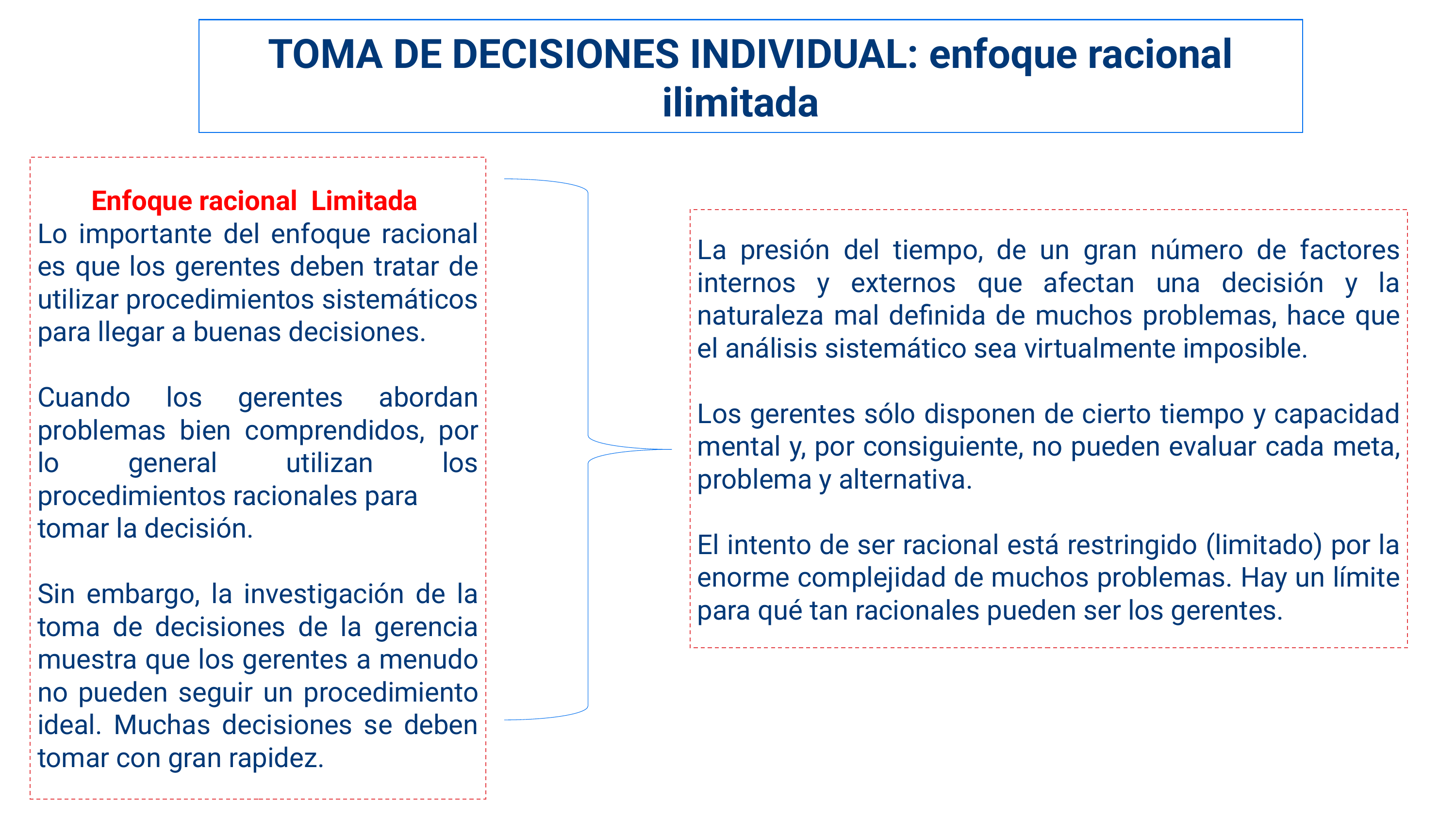

TOMA DE DECISIONES INDIVIDUAL: enfoque racional ilimitada
Enfoque racional  Limitada
Lo importante del enfoque racional es que los gerentes deben tratar de utilizar procedimientos sistemáticos para llegar a buenas decisiones.

Cuando los gerentes abordan problemas bien comprendidos, por lo general utilizan los procedimientos racionales para
tomar la decisión.

Sin embargo, la investigación de la toma de decisiones de la gerencia muestra que los gerentes a menudo no pueden seguir un procedimiento ideal. Muchas decisiones se deben tomar con gran rapidez.

La presión del tiempo, de un gran número de factores internos y externos que afectan una decisión y la naturaleza mal definida de muchos problemas, hace que el análisis sistemático sea virtualmente imposible.

Los gerentes sólo disponen de cierto tiempo y capacidad mental y, por consiguiente, no pueden evaluar cada meta, problema y alternativa.

El intento de ser racional está restringido (limitado) por la enorme complejidad de muchos problemas. Hay un límite para qué tan racionales pueden ser los gerentes.